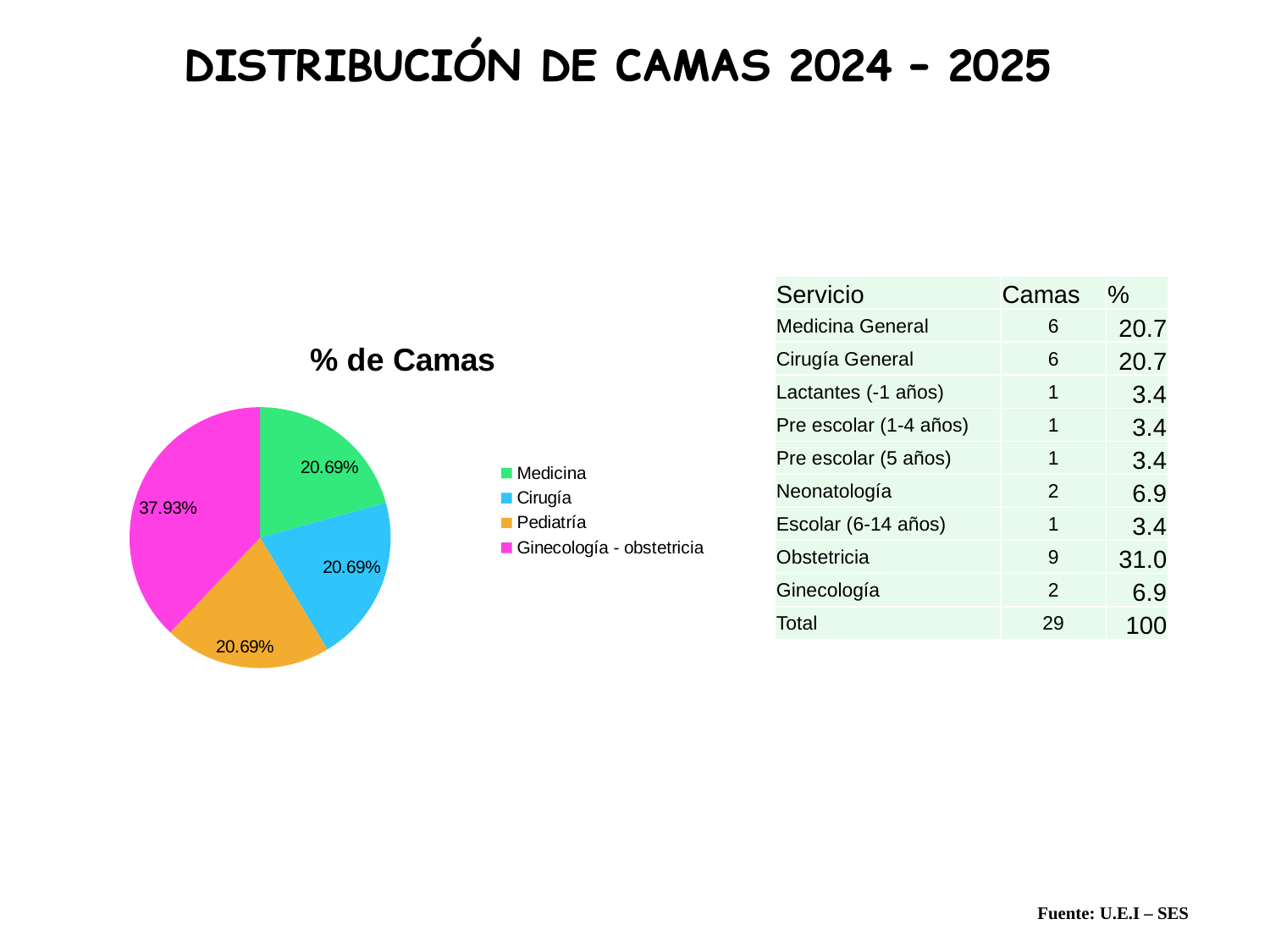

DISTRIBUCIÓN DE CAMAS 2024 – 2025
| Servicio | Camas | % |
| --- | --- | --- |
| Medicina General | 6 | 20.7 |
| Cirugía General | 6 | 20.7 |
| Lactantes (-1 años) | 1 | 3.4 |
| Pre escolar (1-4 años) | 1 | 3.4 |
| Pre escolar (5 años) | 1 | 3.4 |
| Neonatología | 2 | 6.9 |
| Escolar (6-14 años) | 1 | 3.4 |
| Obstetricia | 9 | 31.0 |
| Ginecología | 2 | 6.9 |
| Total | 29 | 100 |

### Chart: % de Camas

| Category | % |
|---|---|
| Medicina | 0.20689655172413793 |
| Cirugía | 0.20689655172413793 |
| Pediatría | 0.20689655172413793 |
| Ginecología - obstetricia | 0.3793103448275862 |
Fuente: U.E.I – SES